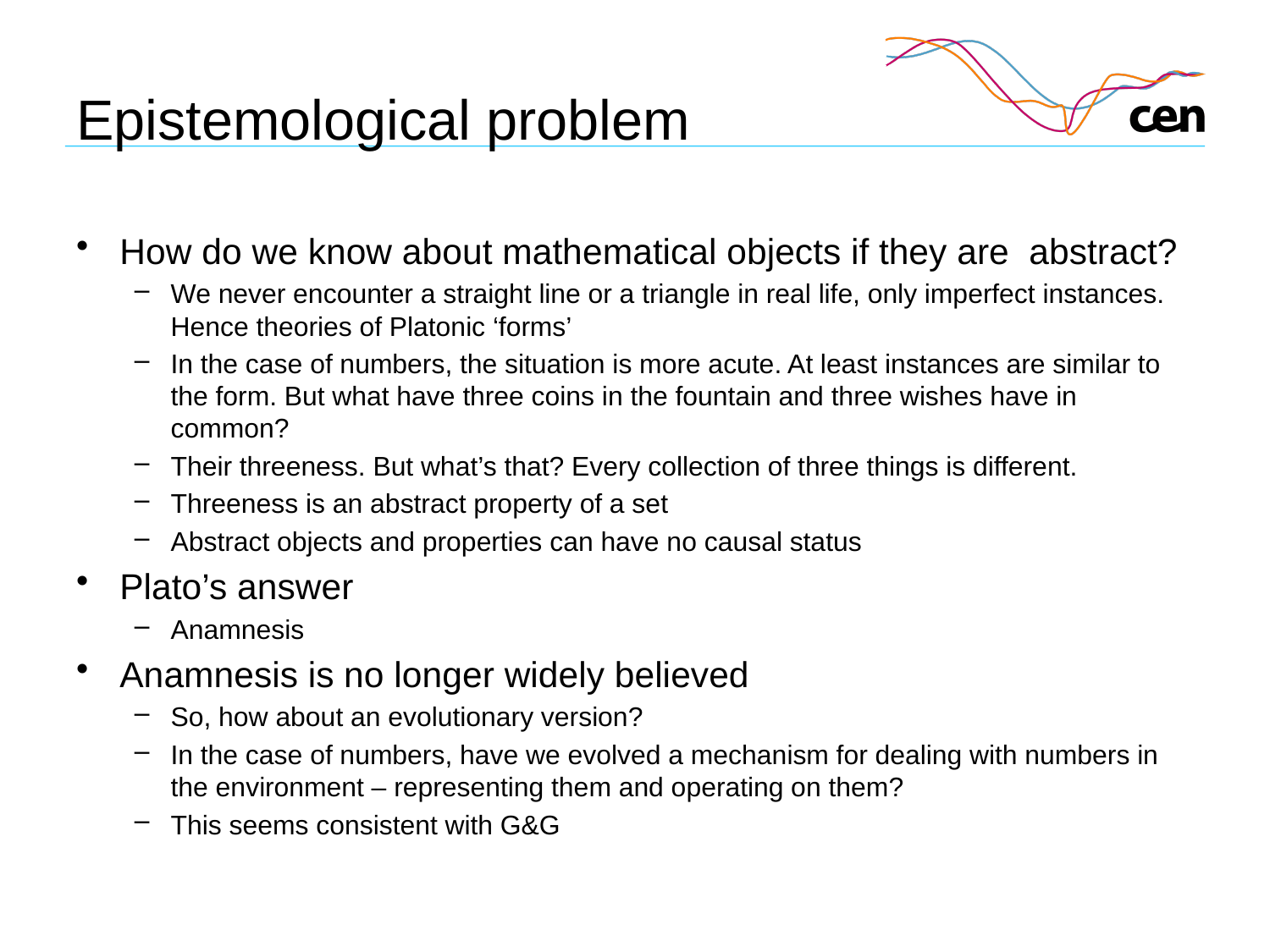

# Epistemological problem
How do we know about mathematical objects if they are  abstract?
We never encounter a straight line or a triangle in real life, only imperfect instances. Hence theories of Platonic ‘forms’
In the case of numbers, the situation is more acute. At least instances are similar to the form. But what have three coins in the fountain and three wishes have in common?
Their threeness. But what’s that? Every collection of three things is different.
Threeness is an abstract property of a set
Abstract objects and properties can have no causal status
Plato’s answer
Anamnesis
Anamnesis is no longer widely believed
So, how about an evolutionary version?
In the case of numbers, have we evolved a mechanism for dealing with numbers in the environment – representing them and operating on them?
This seems consistent with G&G